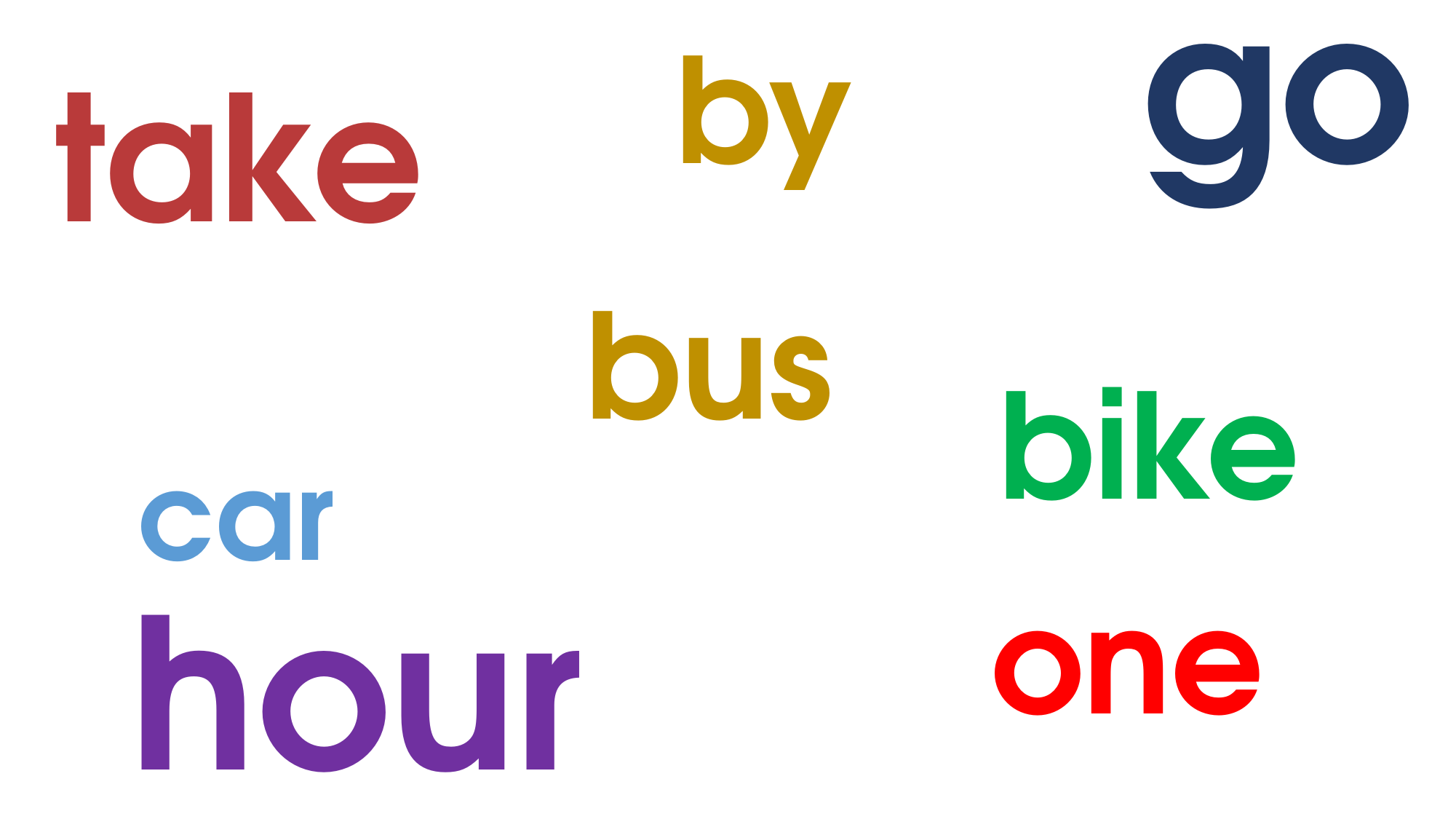

go
by
take
bus
bike
car
hour
one